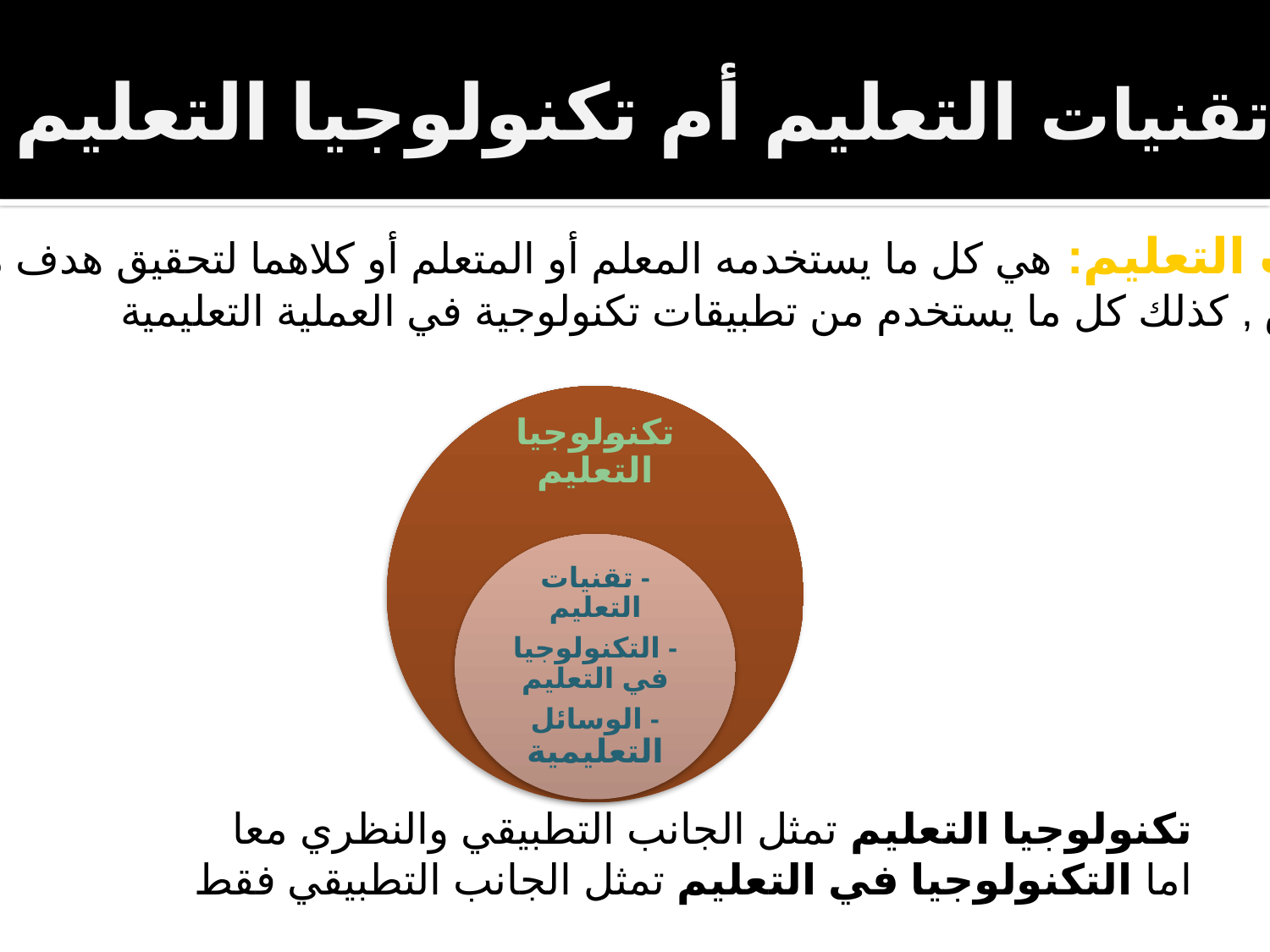

تقنيات التعليم أم تكنولوجيا التعليم
تقنيات التعليم: هي كل ما يستخدمه المعلم أو المتعلم أو كلاهما لتحقيق هدف ما كتحسين
 التدريس , كذلك كل ما يستخدم من تطبيقات تكنولوجية في العملية التعليمية .
تكنولوجيا التعليم
- تقنيات التعليم
- التكنولوجيا في التعليم
- الوسائل التعليمية
تكنولوجيا التعليم تمثل الجانب التطبيقي والنظري معا
اما التكنولوجيا في التعليم تمثل الجانب التطبيقي فقط